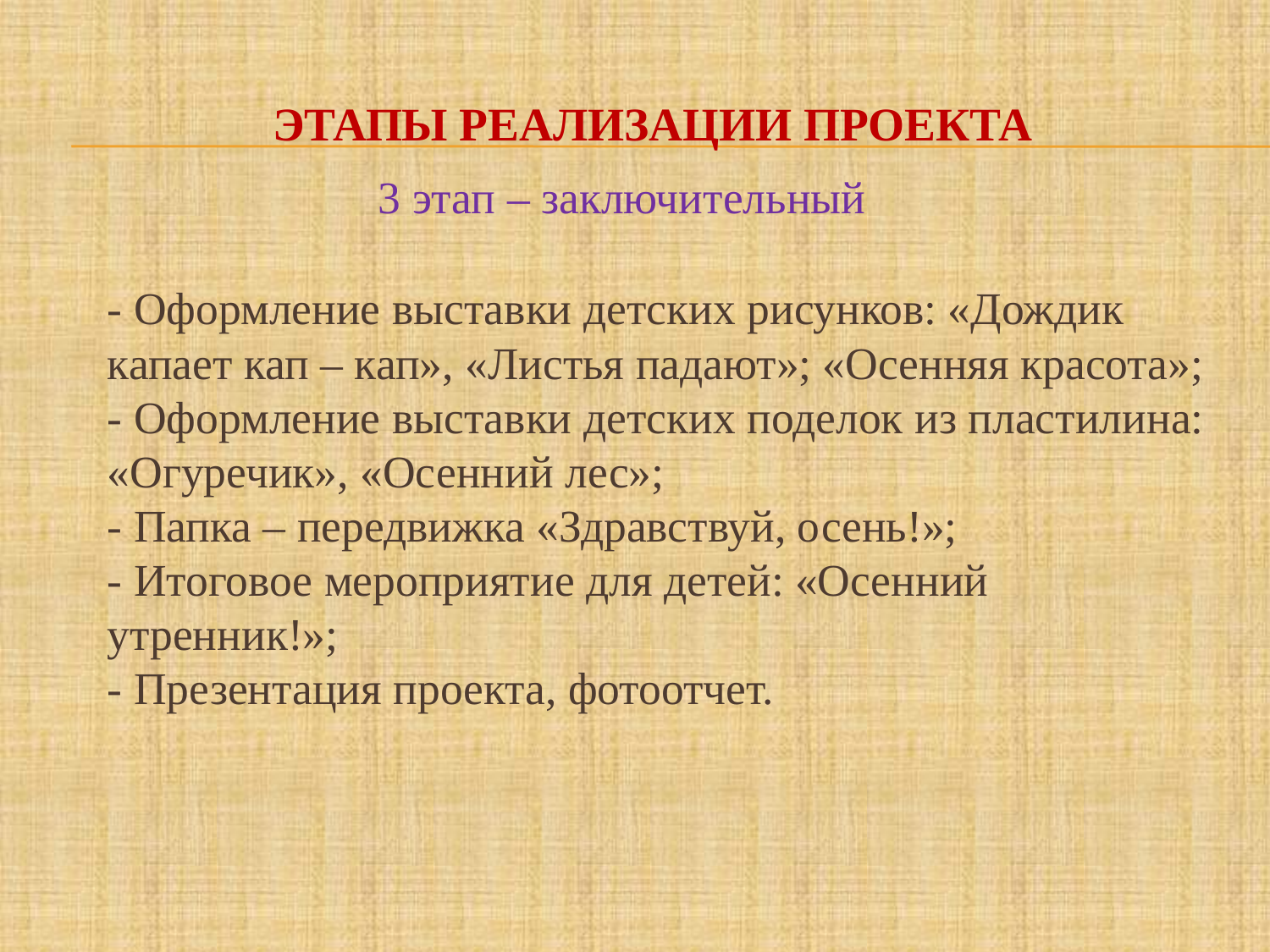

# Этапы реализации проекта 3 этап – заключительный - Оформление выставки детских рисунков: «Дождик капает кап – кап», «Листья падают»; «Осенняя красота»; - Оформление выставки детских поделок из пластилина: «Огуречик», «Осенний лес»; - Папка – передвижка «Здравствуй, осень!»; - Итоговое мероприятие для детей: «Осенний утренник!»; - Презентация проекта, фотоотчет.